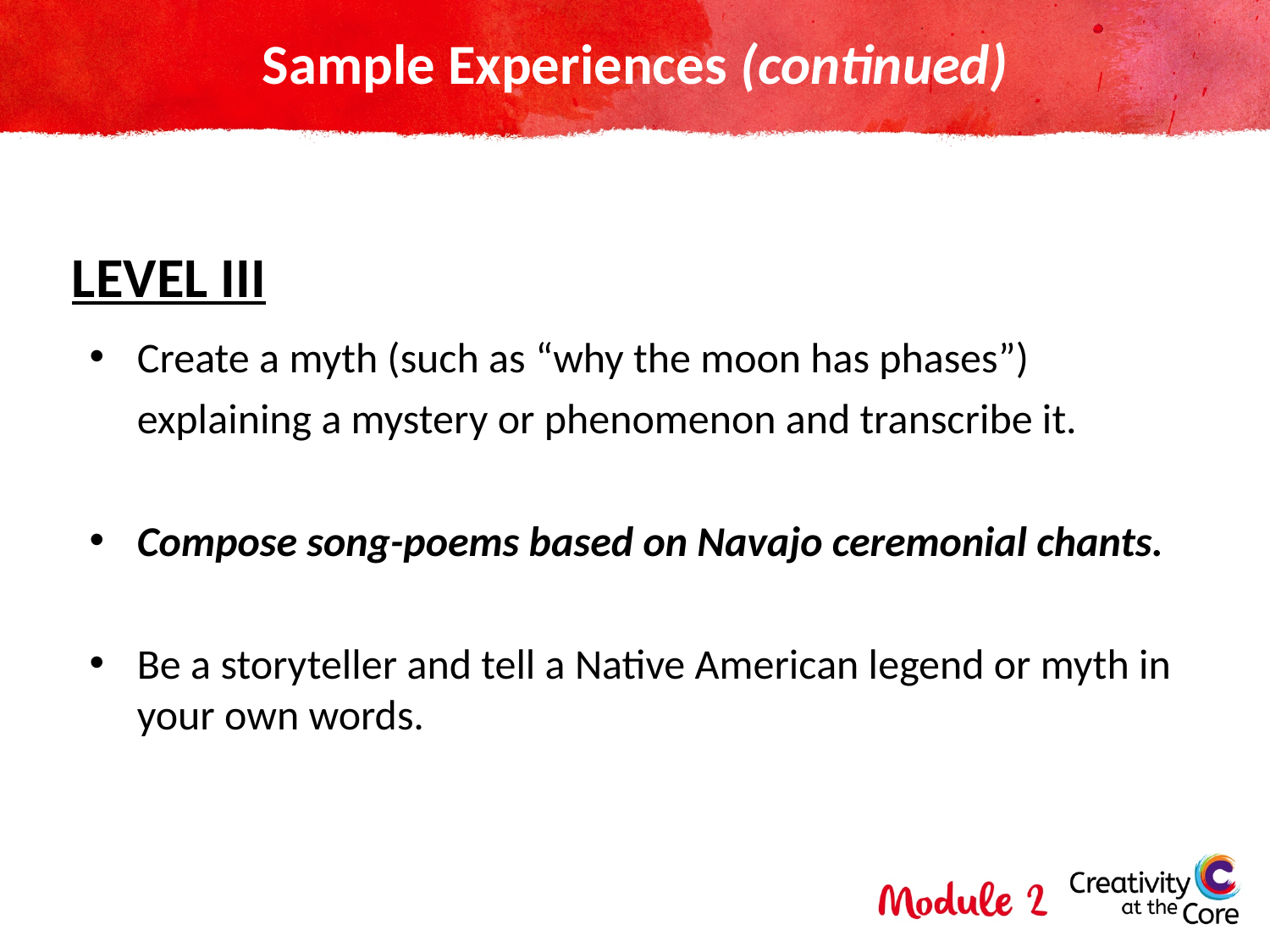

# Sample Experiences (continued)

   LEVEL III
Create a myth (such as “why the moon has phases”)
     explaining a mystery or phenomenon and transcribe it.

Compose song-poems based on Navajo ceremonial chants.

Be a storyteller and tell a Native American legend or myth in your own words.